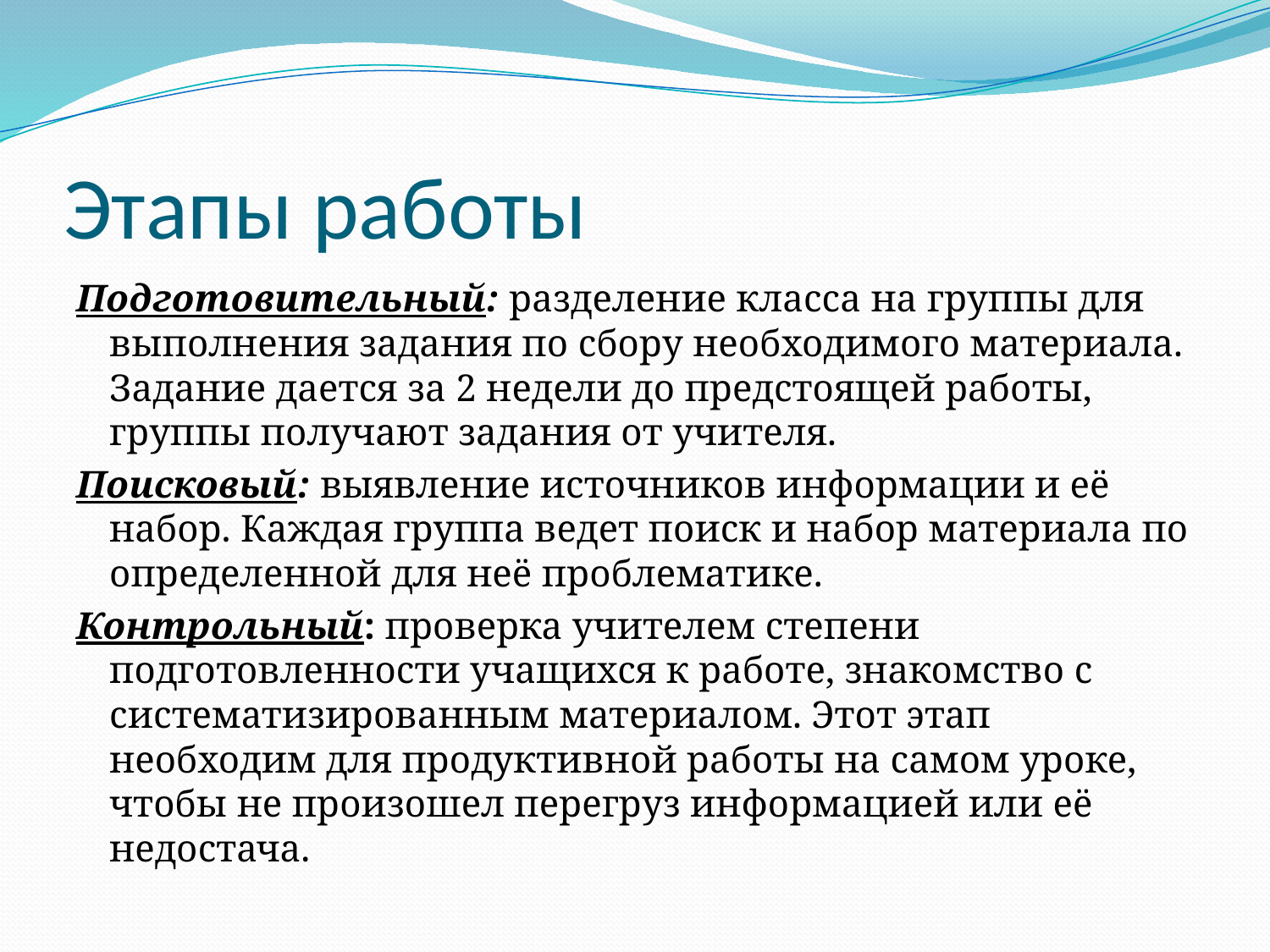

# Этапы работы
Подготовительный: разделение класса на группы для выполнения задания по сбору необходимого материала. Задание дается за 2 недели до предстоящей работы, группы получают задания от учителя.
Поисковый: выявление источников информации и её набор. Каждая группа ведет поиск и набор материала по определенной для неё проблематике.
Контрольный: проверка учителем степени подготовленности учащихся к работе, знакомство с систематизированным материалом. Этот этап необходим для продуктивной работы на самом уроке, чтобы не произошел перегруз информацией или её недостача.